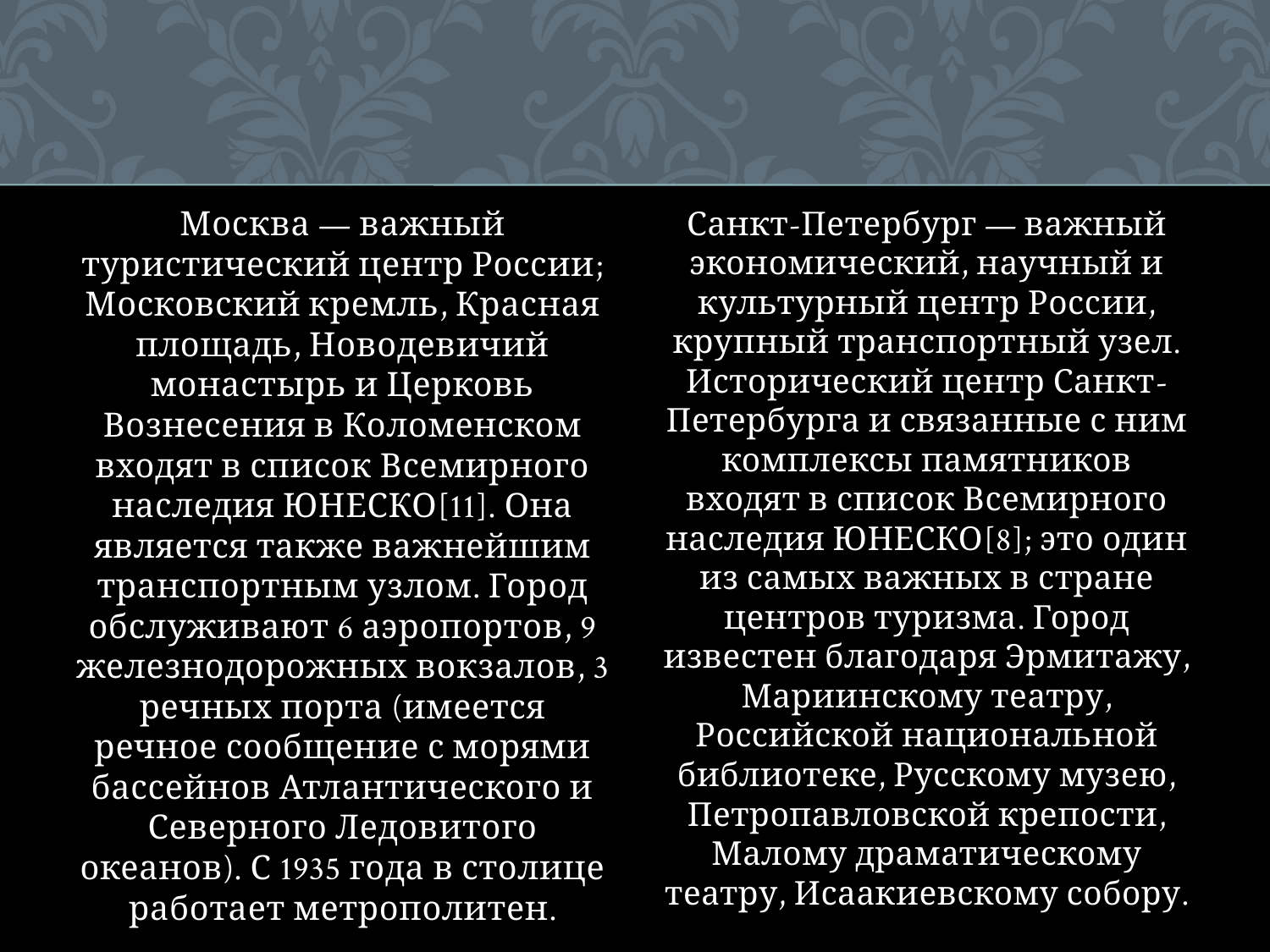

Москва — важный туристический центр России; Московский кремль, Красная площадь, Новодевичий монастырь и Церковь Вознесения в Коломенском входят в список Всемирного наследия ЮНЕСКО[11]. Она является также важнейшим транспортным узлом. Город обслуживают 6 аэропортов, 9 железнодорожных вокзалов, 3 речных порта (имеется речное сообщение с морями бассейнов Атлантического и Северного Ледовитого океанов). С 1935 года в столице работает метрополитен.
Санкт-Петербург — важный экономический, научный и культурный центр России, крупный транспортный узел. Исторический центр Санкт-Петербурга и связанные с ним комплексы памятников входят в список Всемирного наследия ЮНЕСКО[8]; это один из самых важных в стране центров туризма. Город известен благодаря Эрмитажу, Мариинскому театру, Российской национальной библиотеке, Русскому музею, Петропавловской крепости, Малому драматическому театру, Исаакиевскому собору.